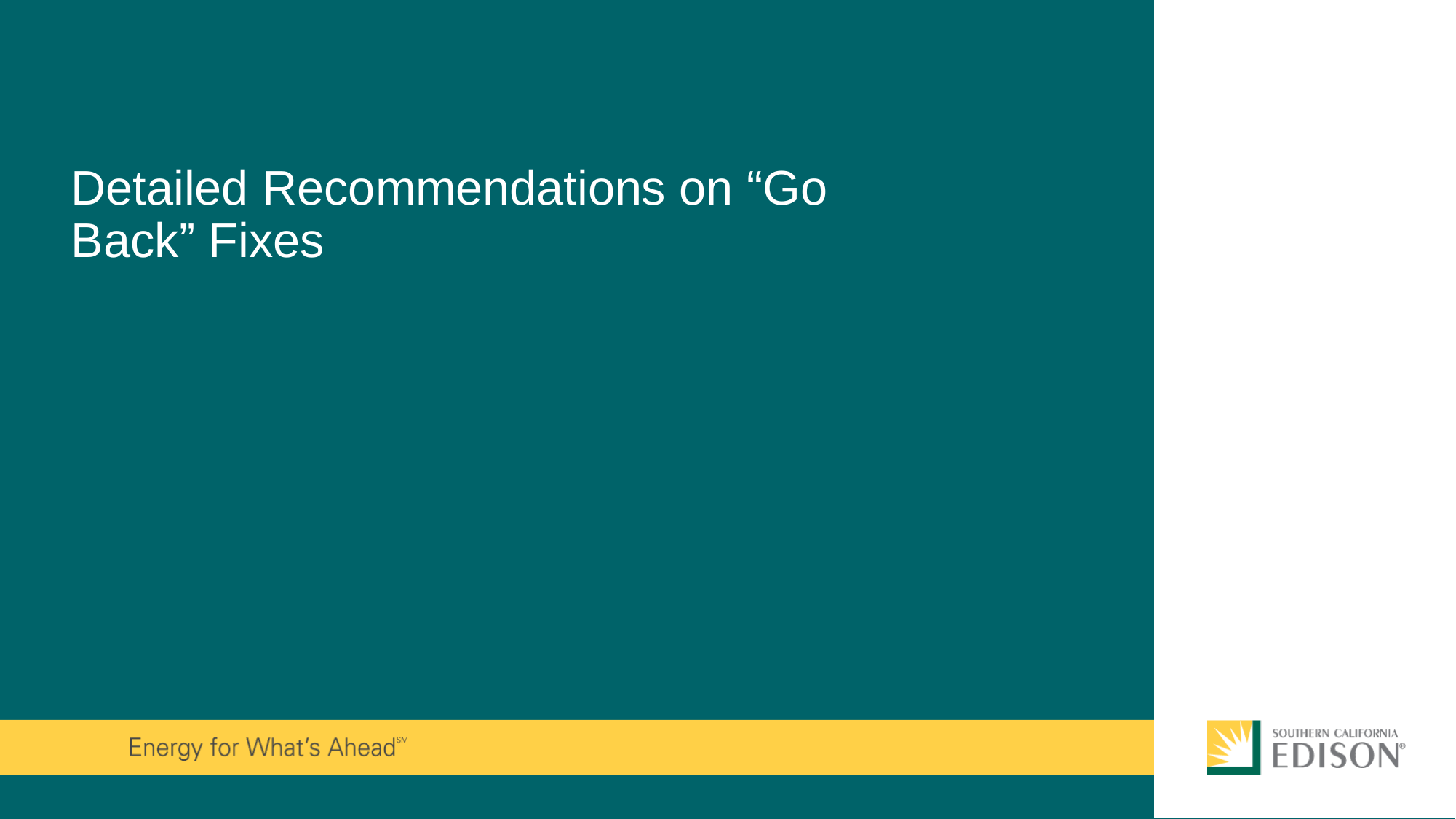

# Detailed Recommendations on “Go Back” Fixes